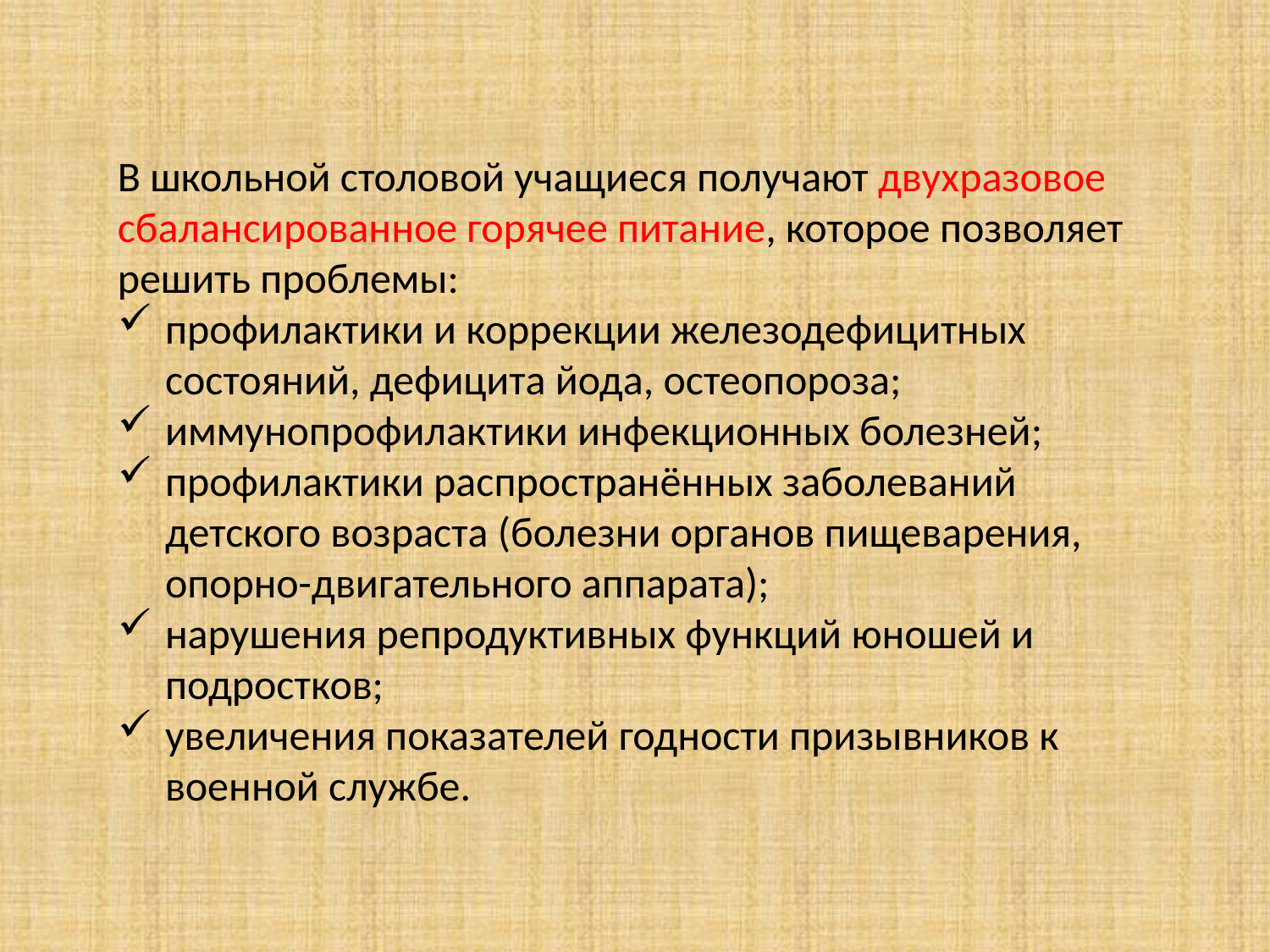

В школьной столовой учащиеся получают двухразовое сбалансированное горячее питание, которое позволяет решить проблемы:
профилактики и коррекции железодефицитных состояний, дефицита йода, остеопороза;
иммунопрофилактики инфекционных болезней;
профилактики распространённых заболеваний детского возраста (болезни органов пищеварения, опорно-двигательного аппарата);
нарушения репродуктивных функций юношей и подростков;
увеличения показателей годности призывников к военной службе.